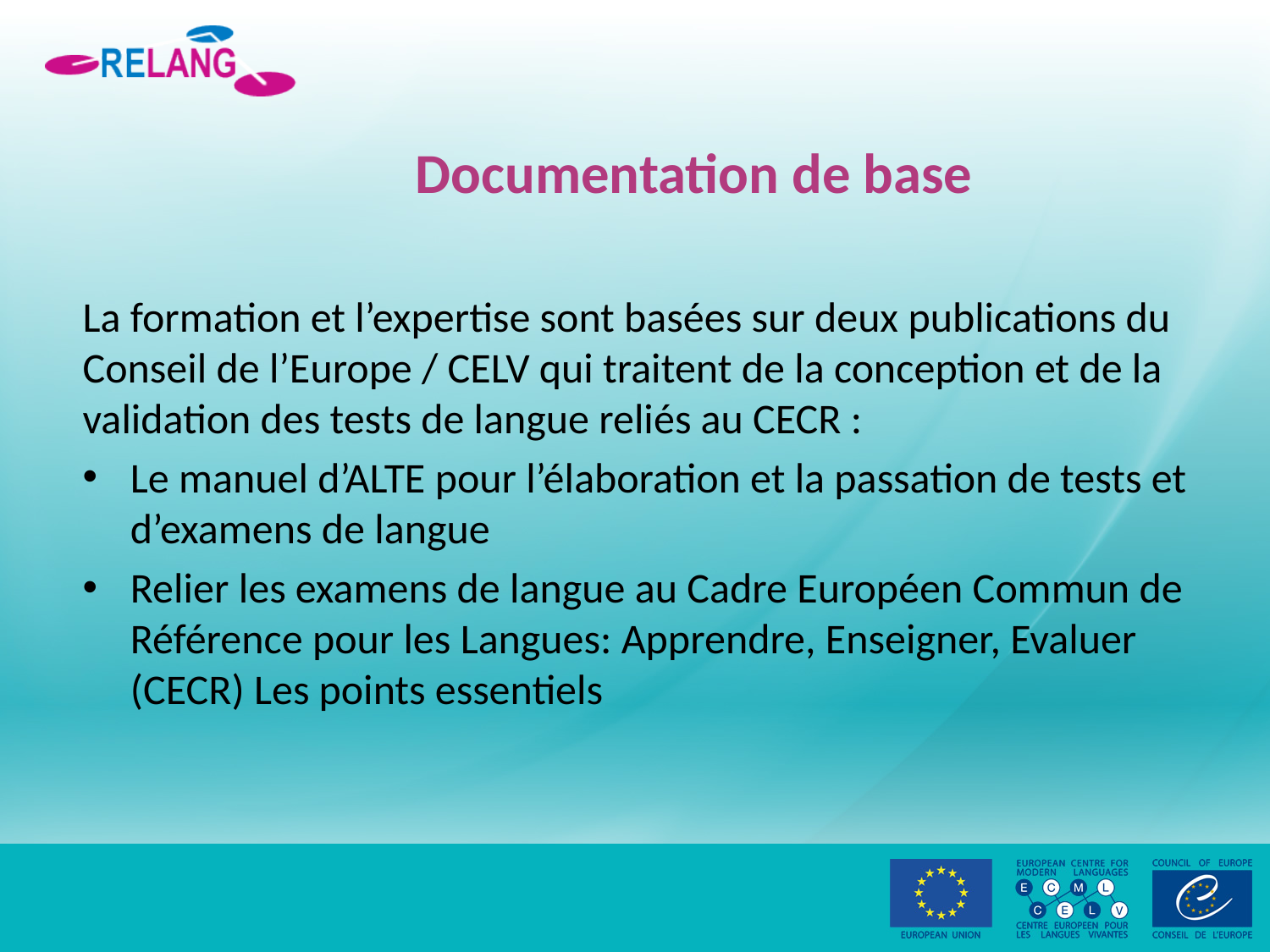

# Documentation de base

La formation et l’expertise sont basées sur deux publications du Conseil de l’Europe / CELV qui traitent de la conception et de la validation des tests de langue reliés au CECR :
Le manuel d’ALTE pour l’élaboration et la passation de tests et d’examens de langue
Relier les examens de langue au Cadre Européen Commun de Référence pour les Langues: Apprendre, Enseigner, Evaluer (CECR) Les points essentiels